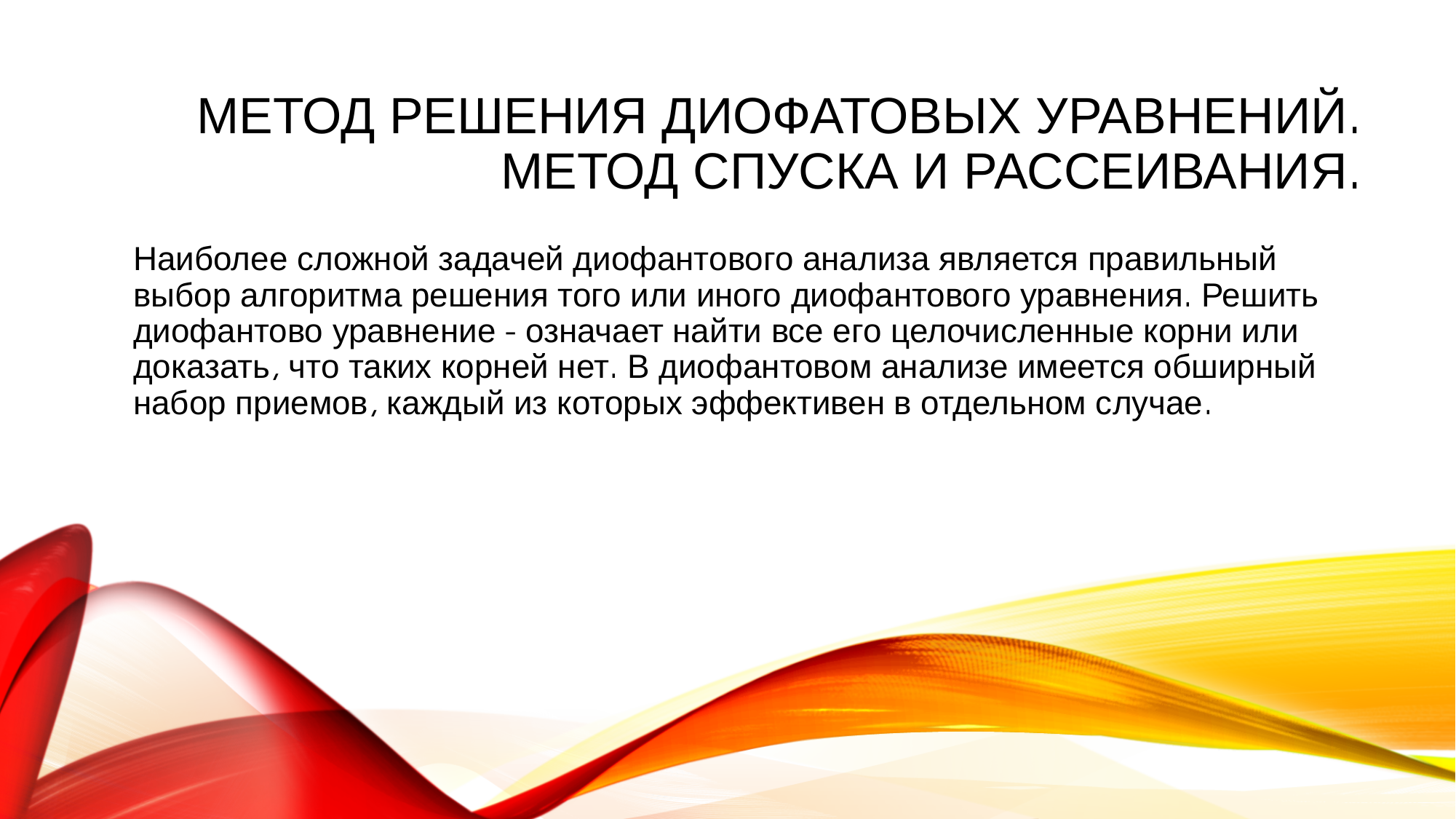

# Метод решения диофатовых уравнений. Метод спуска и рассеивания.
Наиболее сложной задачей диофантового анализа является правильный выбор алгоритма решения того или иного диофантового уравнения. Решить диофантово уравнение - означает найти все его целочисленные корни или доказать, что таких корней нет. В диофантовом анализе имеется обширный набор приемов, каждый из которых эффективен в отдельном случае.